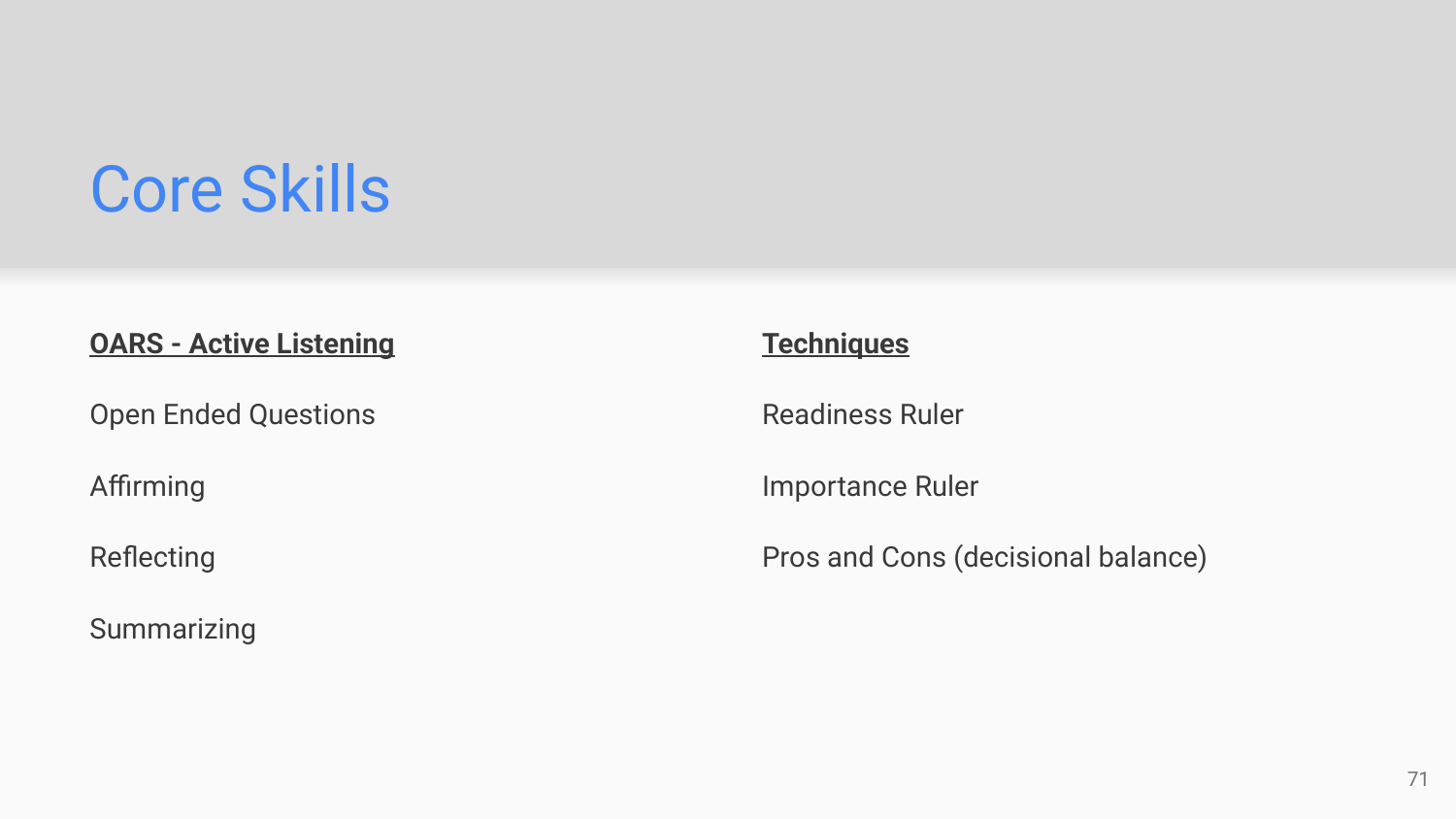

# Core Skills
OARS - Active Listening
Open Ended Questions
Affirming
Reflecting
Summarizing
Techniques
Readiness Ruler
Importance Ruler
Pros and Cons (decisional balance)
71